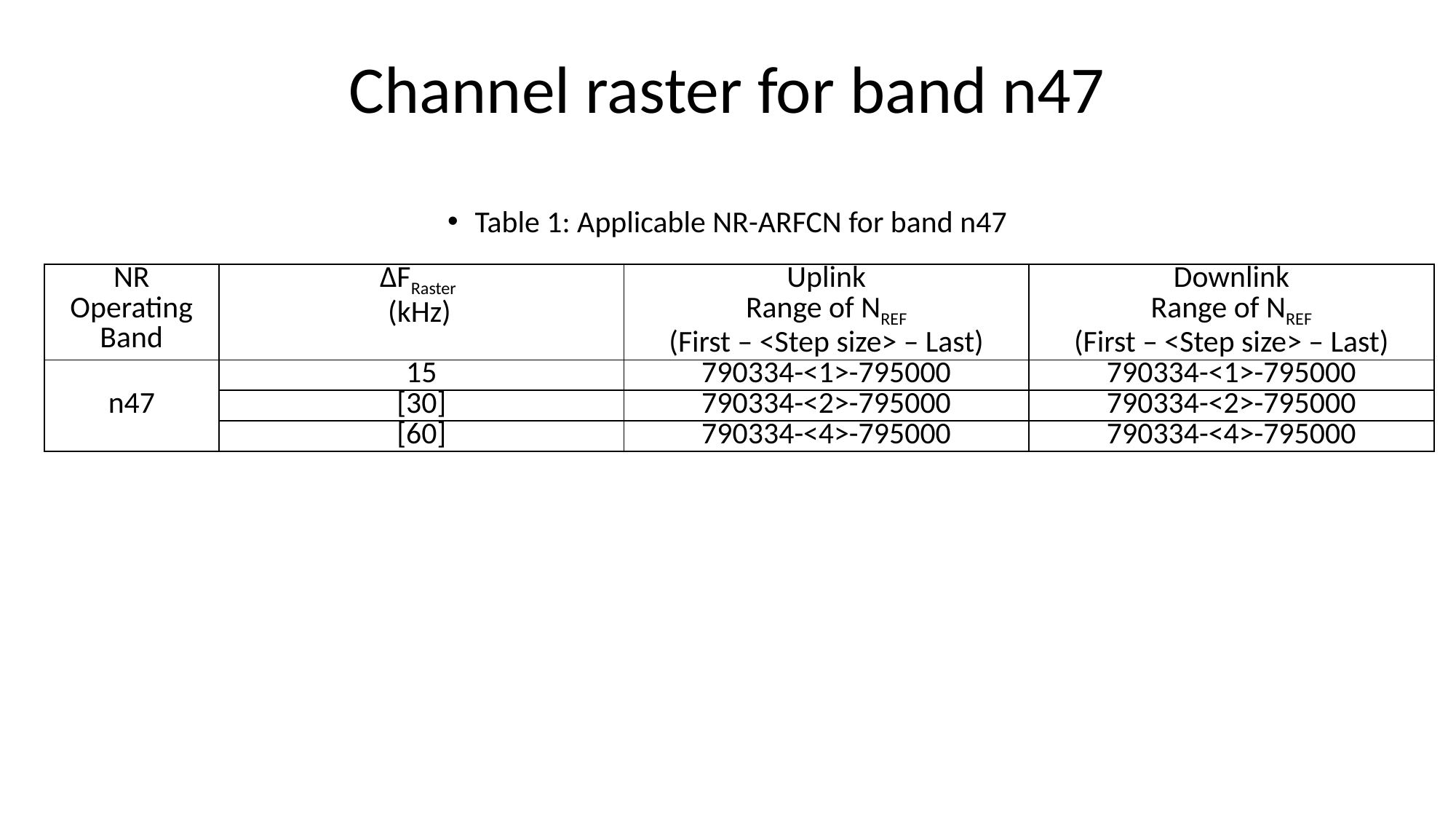

# Channel raster for band n47
Table 1: Applicable NR-ARFCN for band n47

| NR Operating Band | ΔFRaster (kHz) | Uplink Range of NREF (First – <Step size> – Last) | Downlink Range of NREF (First – <Step size> – Last) |
| --- | --- | --- | --- |
| n47 | 15 | 790334-<1>-795000 | 790334-<1>-795000 |
|  | [30] | 790334-<2>-795000 | 790334-<2>-795000 |
|  | [60] | 790334-<4>-795000 | 790334-<4>-795000 |